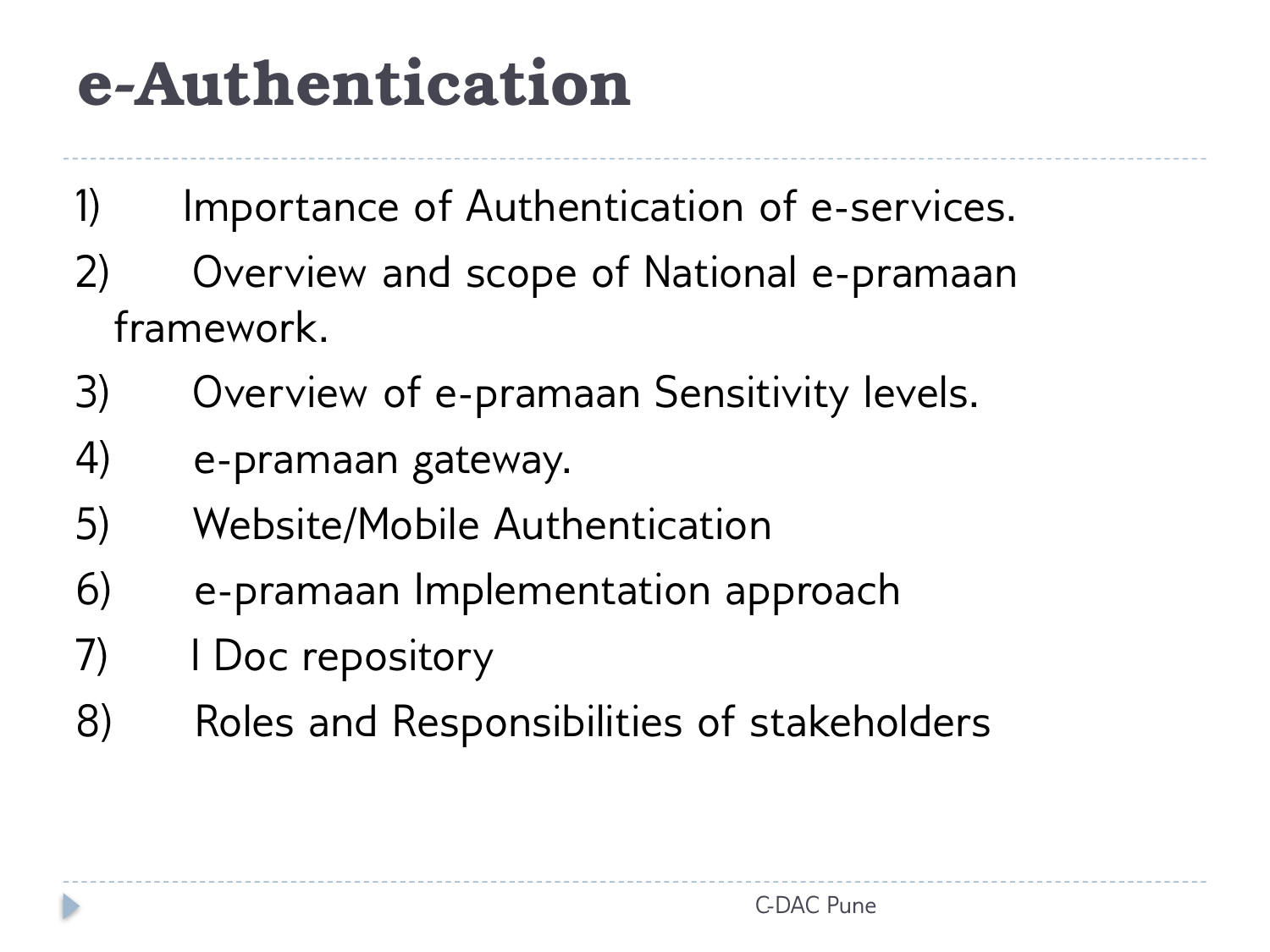

# e-Authentication
1)      Importance of Authentication of e-services.
2)      Overview and scope of National e-pramaan framework.
3)      Overview of e-pramaan Sensitivity levels.
4)      e-pramaan gateway.
5)      Website/Mobile Authentication
6)      e-pramaan Implementation approach
7)      I Doc repository
8)      Roles and Responsibilities of stakeholders
C-DAC Pune